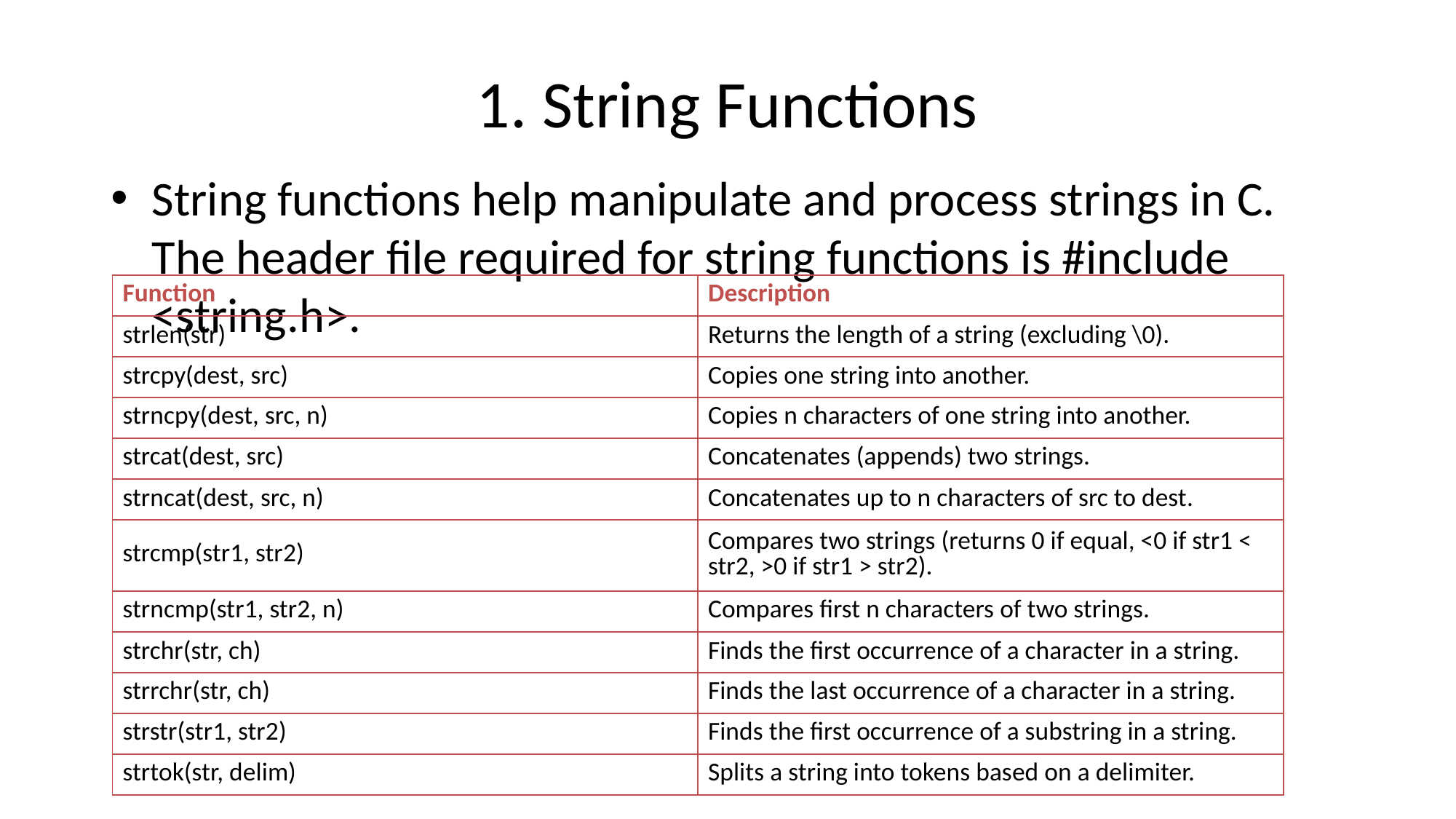

# 1. String Functions
String functions help manipulate and process strings in C. The header file required for string functions is #include <string.h>.

| Function | Description |
| --- | --- |
| strlen(str) | Returns the length of a string (excluding \0). |
| strcpy(dest, src) | Copies one string into another. |
| strncpy(dest, src, n) | Copies n characters of one string into another. |
| strcat(dest, src) | Concatenates (appends) two strings. |
| strncat(dest, src, n) | Concatenates up to n characters of src to dest. |
| strcmp(str1, str2) | Compares two strings (returns 0 if equal, <0 if str1 < str2, >0 if str1 > str2). |
| strncmp(str1, str2, n) | Compares first n characters of two strings. |
| strchr(str, ch) | Finds the first occurrence of a character in a string. |
| strrchr(str, ch) | Finds the last occurrence of a character in a string. |
| strstr(str1, str2) | Finds the first occurrence of a substring in a string. |
| strtok(str, delim) | Splits a string into tokens based on a delimiter. |